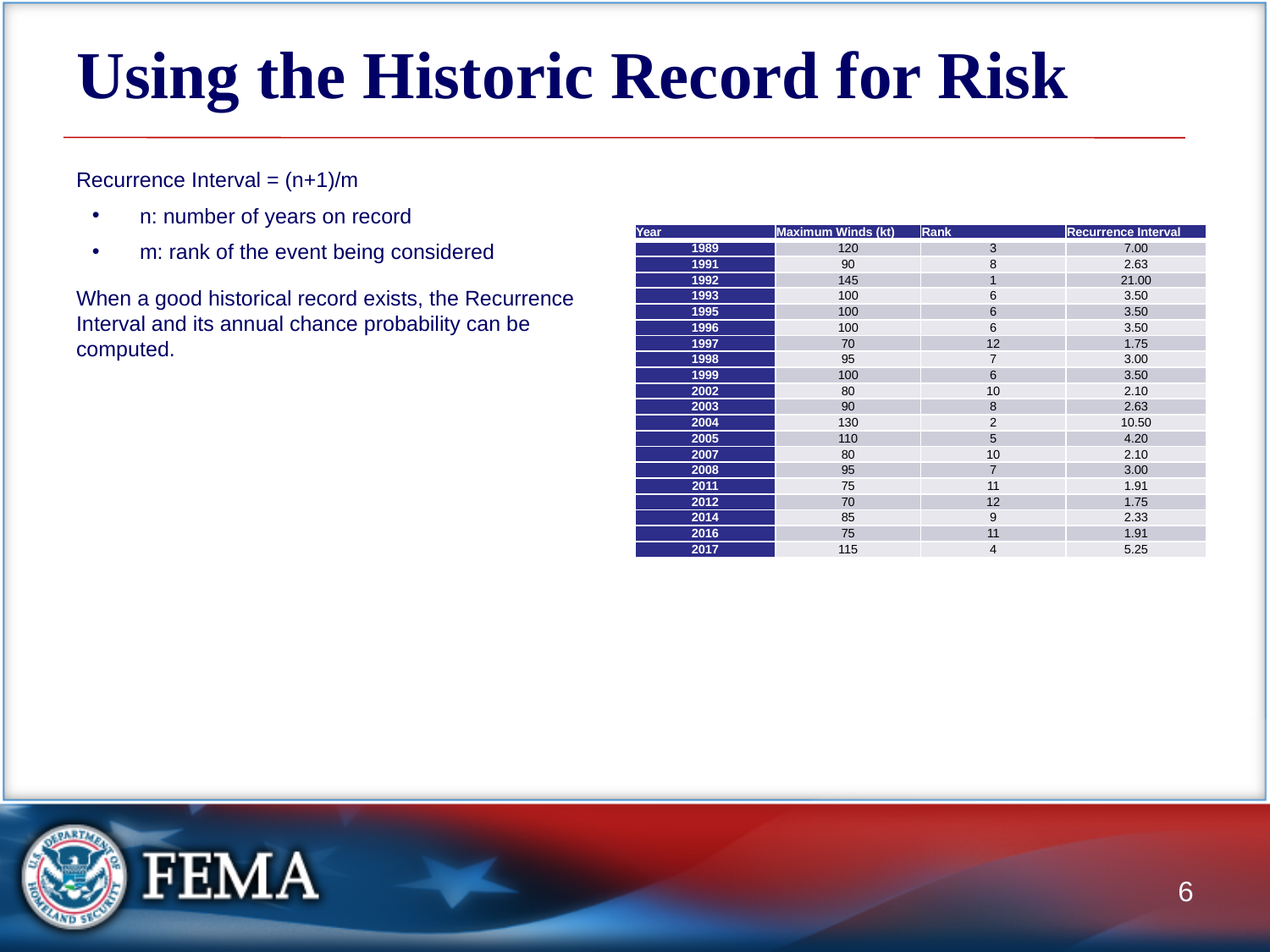

# Using the Historic Record for Risk
Recurrence Interval = (n+1)/m
n: number of years on record
m: rank of the event being considered
When a good historical record exists, the Recurrence Interval and its annual chance probability can be computed.
| Year | Maximum Winds (kt) | Rank | Recurrence Interval |
| --- | --- | --- | --- |
| 1989 | 120 | 3 | 7.00 |
| 1991 | 90 | 8 | 2.63 |
| 1992 | 145 | 1 | 21.00 |
| 1993 | 100 | 6 | 3.50 |
| 1995 | 100 | 6 | 3.50 |
| 1996 | 100 | 6 | 3.50 |
| 1997 | 70 | 12 | 1.75 |
| 1998 | 95 | 7 | 3.00 |
| 1999 | 100 | 6 | 3.50 |
| 2002 | 80 | 10 | 2.10 |
| 2003 | 90 | 8 | 2.63 |
| 2004 | 130 | 2 | 10.50 |
| 2005 | 110 | 5 | 4.20 |
| 2007 | 80 | 10 | 2.10 |
| 2008 | 95 | 7 | 3.00 |
| 2011 | 75 | 11 | 1.91 |
| 2012 | 70 | 12 | 1.75 |
| 2014 | 85 | 9 | 2.33 |
| 2016 | 75 | 11 | 1.91 |
| 2017 | 115 | 4 | 5.25 |
6